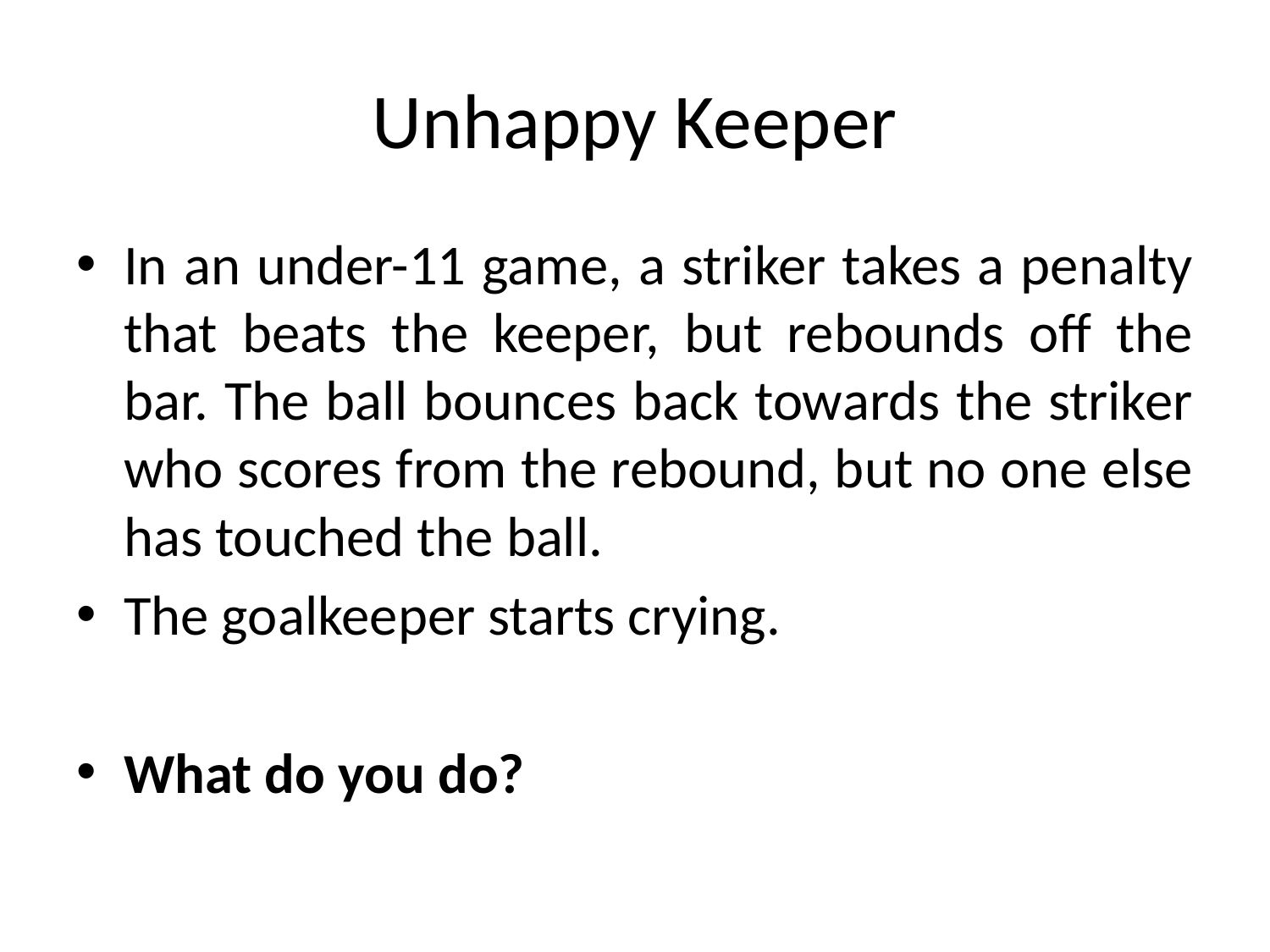

# Unhappy Keeper
In an under-11 game, a striker takes a penalty that beats the keeper, but rebounds off the bar. The ball bounces back towards the striker who scores from the rebound, but no one else has touched the ball.
The goalkeeper starts crying.

What do you do?